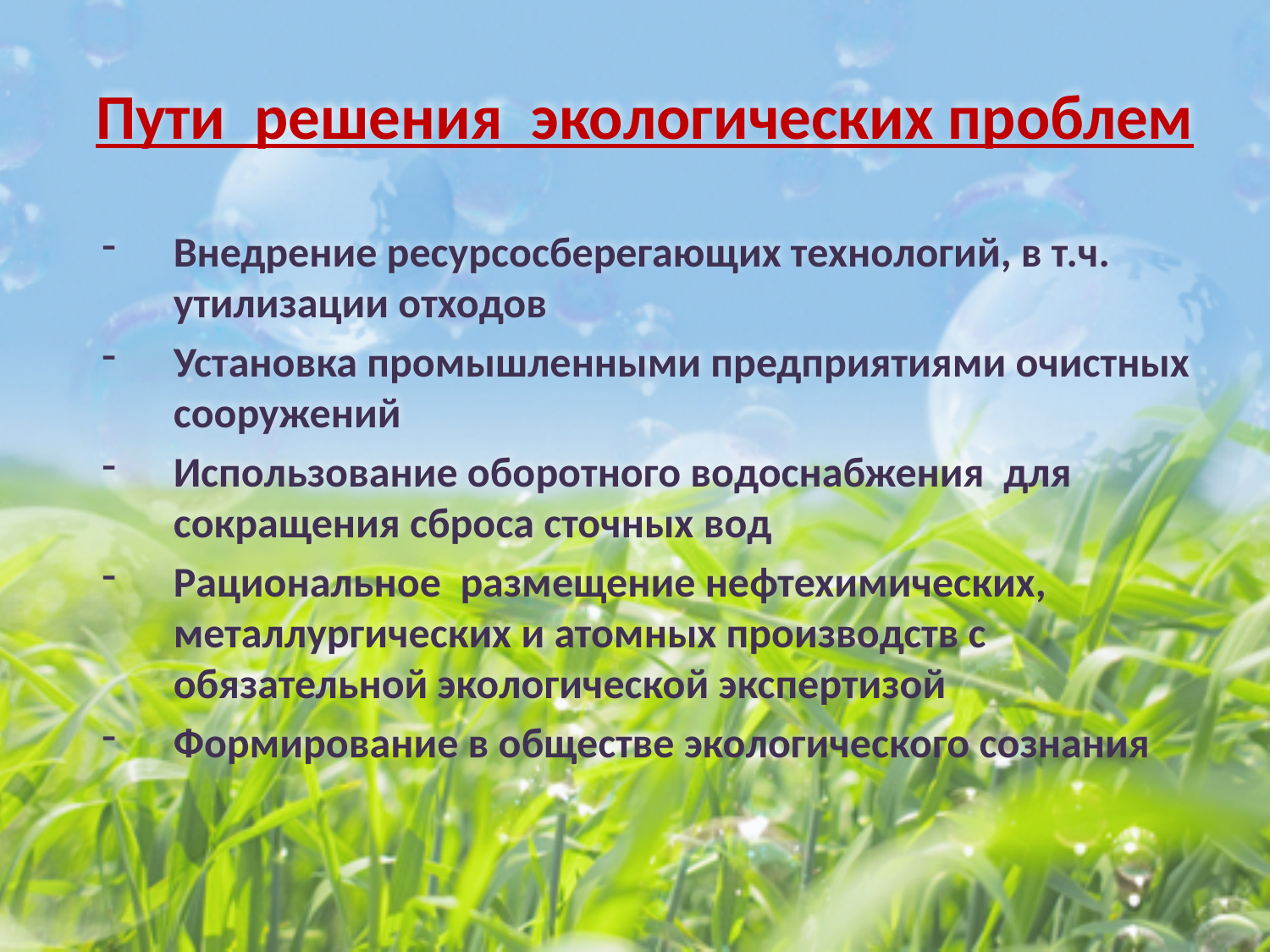

# Пути  решения  экологических проблем
Внедрение ресурсосберегающих технологий, в т.ч. утилизации отходов
Установка промышленными предприятиями очистных сооружений
Использование оборотного водоснабжения  для сокращения сброса сточных вод
Рациональное  размещение нефтехимических, металлургических и атомных производств с обязательной экологической экспертизой
Формирование в обществе экологического сознания